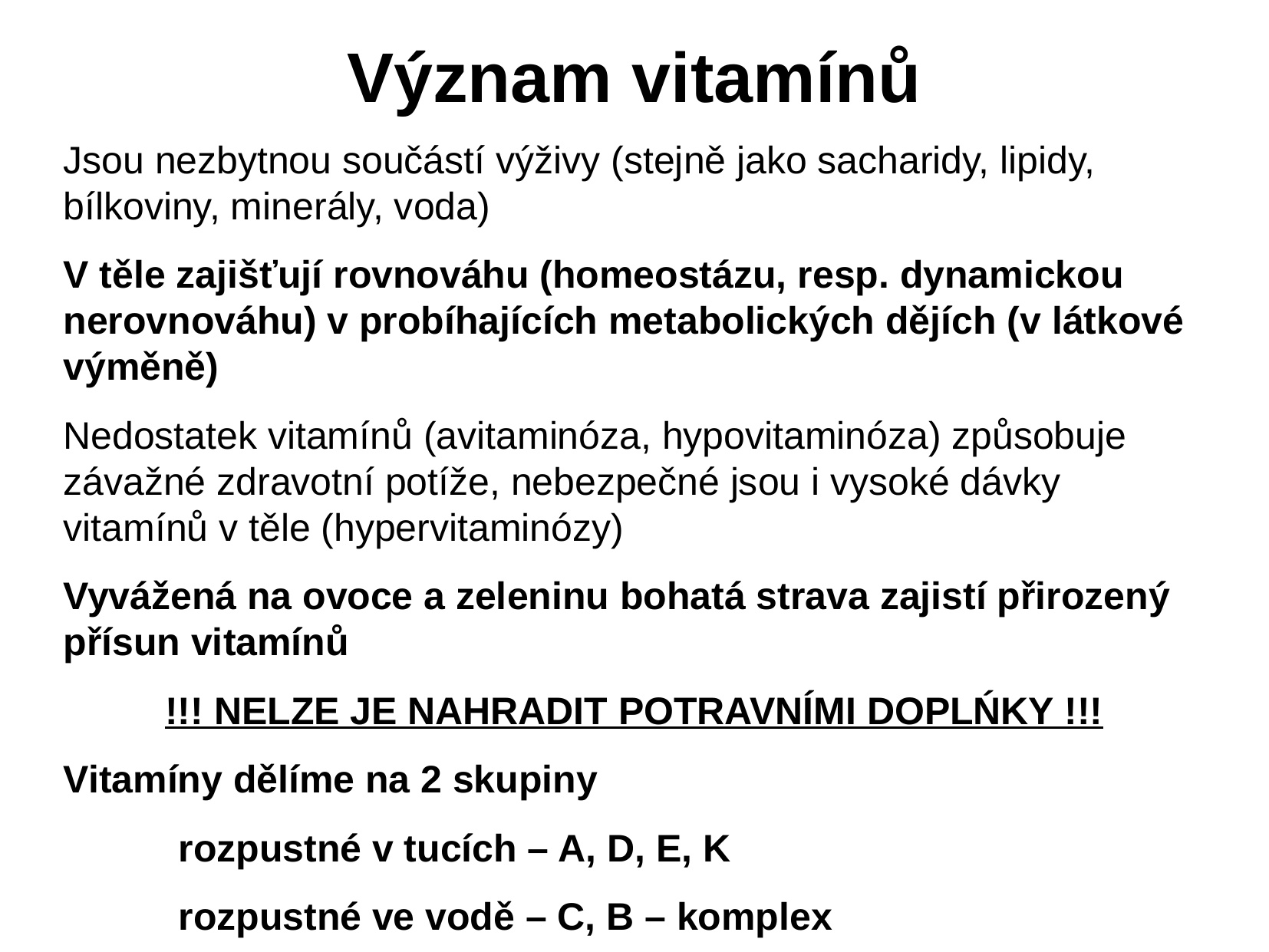

Význam vitamínů
Jsou nezbytnou součástí výživy (stejně jako sacharidy, lipidy, bílkoviny, minerály, voda)
V těle zajišťují rovnováhu (homeostázu, resp. dynamickou nerovnováhu) v probíhajících metabolických dějích (v látkové výměně)
Nedostatek vitamínů (avitaminóza, hypovitaminóza) způsobuje závažné zdravotní potíže, nebezpečné jsou i vysoké dávky vitamínů v těle (hypervitaminózy)
Vyvážená na ovoce a zeleninu bohatá strava zajistí přirozený přísun vitamínů
!!! NELZE JE NAHRADIT POTRAVNÍMI DOPLŃKY !!!
Vitamíny dělíme na 2 skupiny
	rozpustné v tucích – A, D, E, K
	rozpustné ve vodě – C, B – komplex